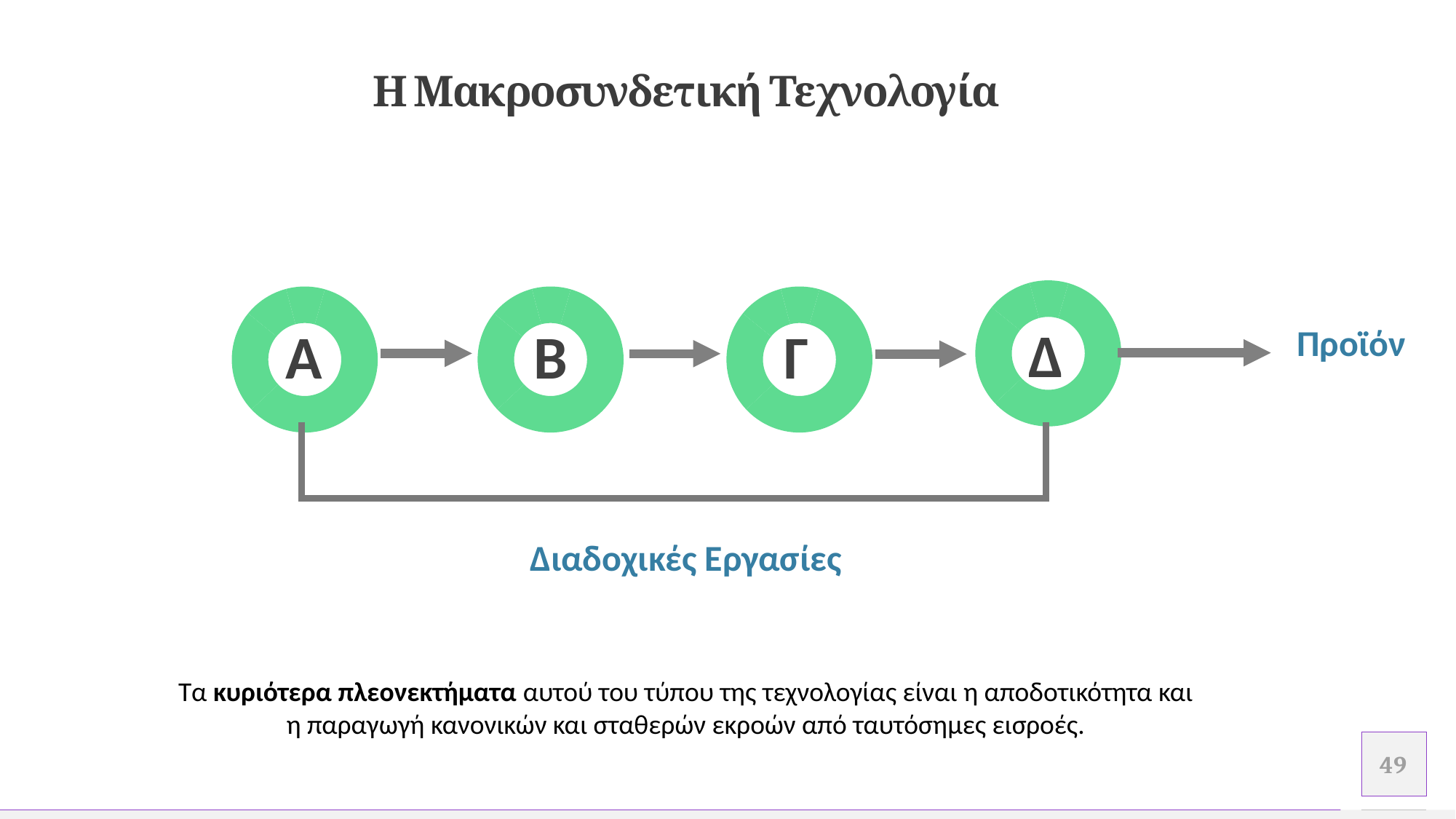

# Η Μακροσυνδετική Τεχνολογία

### Chart

| Category | Πωλήσεις |
|---|---|
| Μέρος 1 | 82000.0 |
| Μέρος 2 | 32000.0 |
| Μέρος 3 | 14000.0 |
| Μέρος 4 | 12000.0 |

### Chart

| Category | Πωλήσεις |
|---|---|
| Μέρος 1 | 82000.0 |
| Μέρος 2 | 32000.0 |
| Μέρος 3 | 14000.0 |
| Μέρος 4 | 12000.0 |

### Chart

| Category | Πωλήσεις |
|---|---|
| Μέρος 1 | 82000.0 |
| Μέρος 2 | 32000.0 |
| Μέρος 3 | 14000.0 |
| Μέρος 4 | 12000.0 |

### Chart

| Category | Πωλήσεις |
|---|---|
| Μέρος 1 | 82000.0 |
| Μέρος 2 | 32000.0 |
| Μέρος 3 | 14000.0 |
| Μέρος 4 | 12000.0 |
Δ
Προϊόν
Α
Γ
Β
Διαδοχικές Εργασίες
Τα κυριότερα πλεονεκτήματα αυτού του τύπου της τεχνολογίας είναι η αποδοτικότητα και η παραγωγή κανονικών και σταθερών εκροών από ταυτόσημες εισροές.
.
.
49
Προσθέστε υποσέλιδο